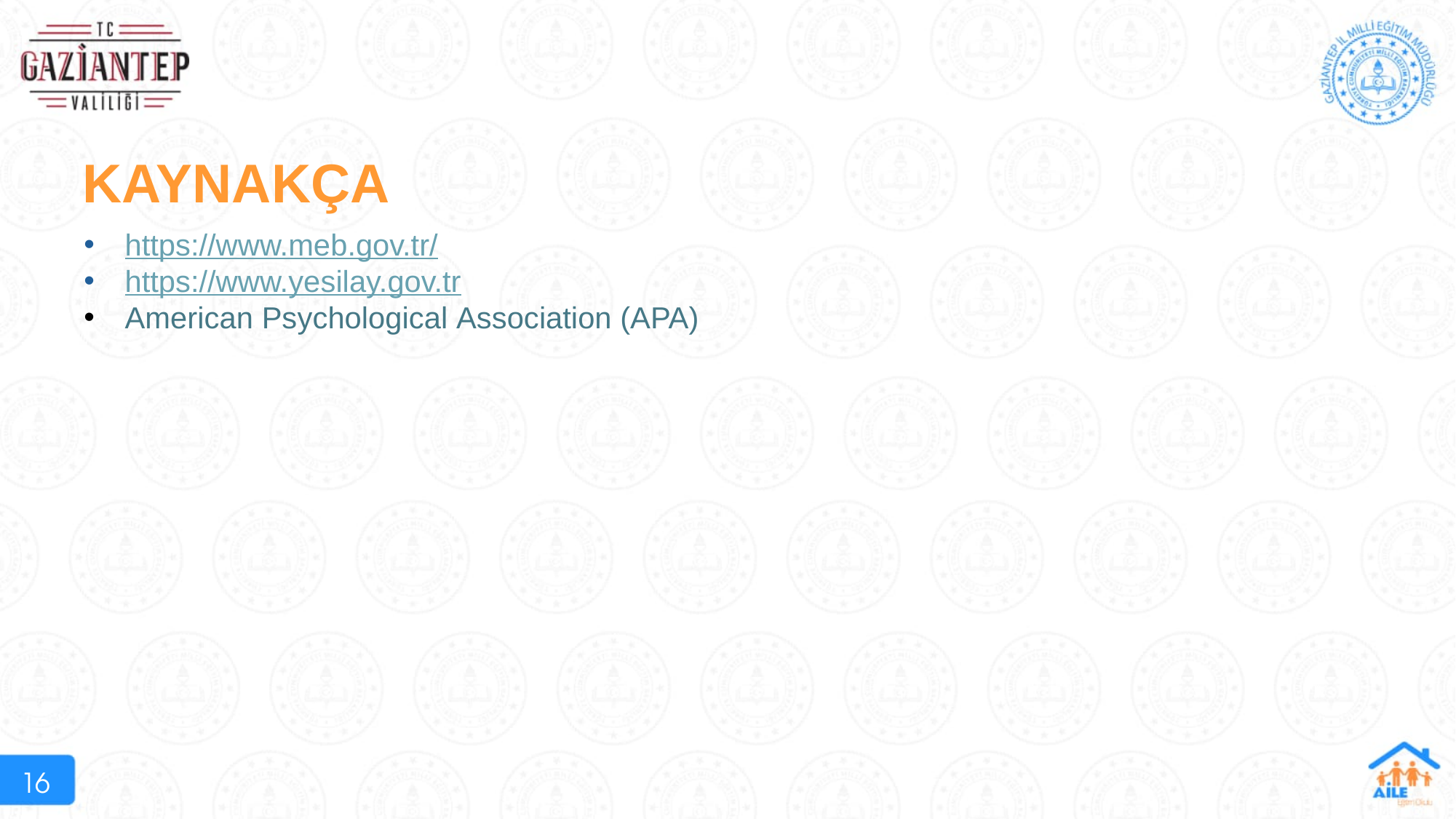

KAYNAKÇA
https://www.meb.gov.tr/
https://www.yesilay.gov.tr
American Psychological Association (APA)

16